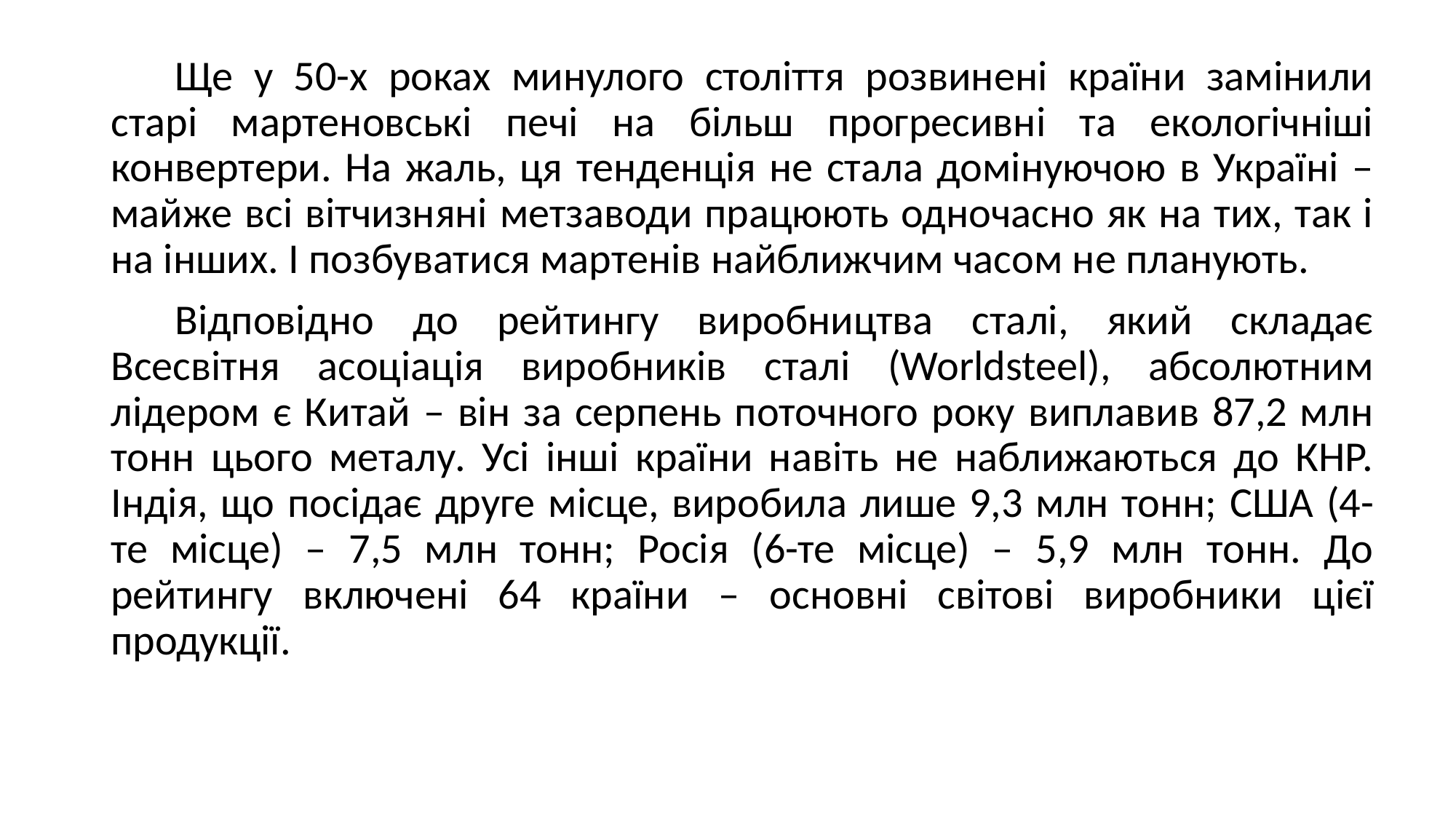

Ще у 50-х роках минулого століття розвинені країни замінили старі мартеновські печі на більш прогресивні та екологічніші конвертери. На жаль, ця тенденція не стала домінуючою в Україні – майже всі вітчизняні метзаводи працюють одночасно як на тих, так і на інших. І позбуватися мартенів найближчим часом не планують.
Відповідно до рейтингу виробництва сталі, який складає Всесвітня асоціація виробників сталі (Worldsteel), абсолютним лідером є Китай – він за серпень поточного року виплавив 87,2 млн тонн цього металу. Усі інші країни навіть не наближаються до КНР. Індія, що посідає друге місце, виробила лише 9,3 млн тонн; США (4-те місце) – 7,5 млн тонн; Росія (6-те місце) – 5,9 млн тонн. До рейтингу включені 64 країни – основні світові виробники цієї продукції.